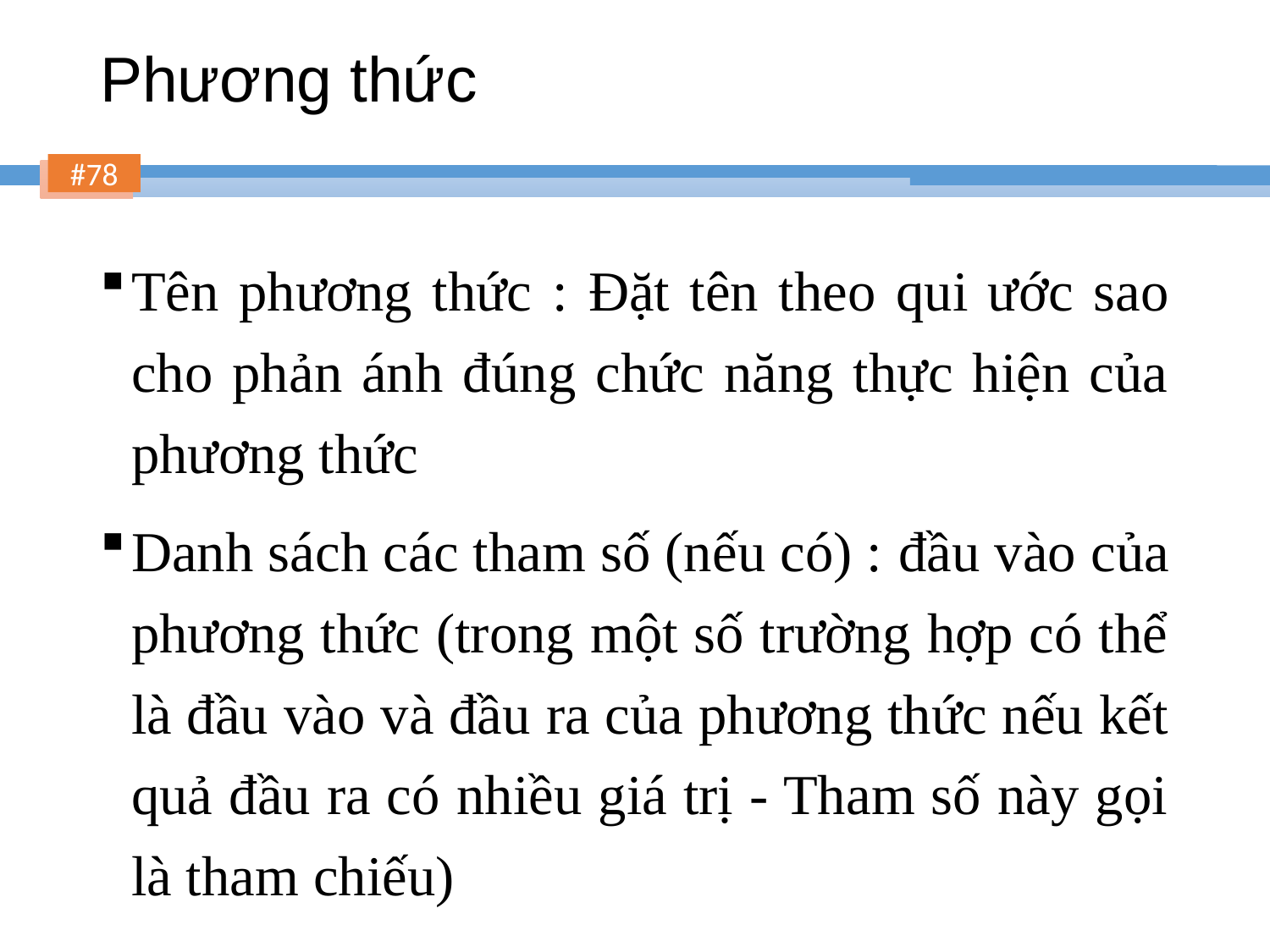

# Phương thức

Tên phương thức : Đặt tên theo qui ước sao cho phản ánh đúng chức năng thực hiện của phương thức
Danh sách các tham số (nếu có) : đầu vào của phương thức (trong một số trường hợp có thể là đầu vào và đầu ra của phương thức nếu kết quả đầu ra có nhiều giá trị - Tham số này gọi là tham chiếu)
78